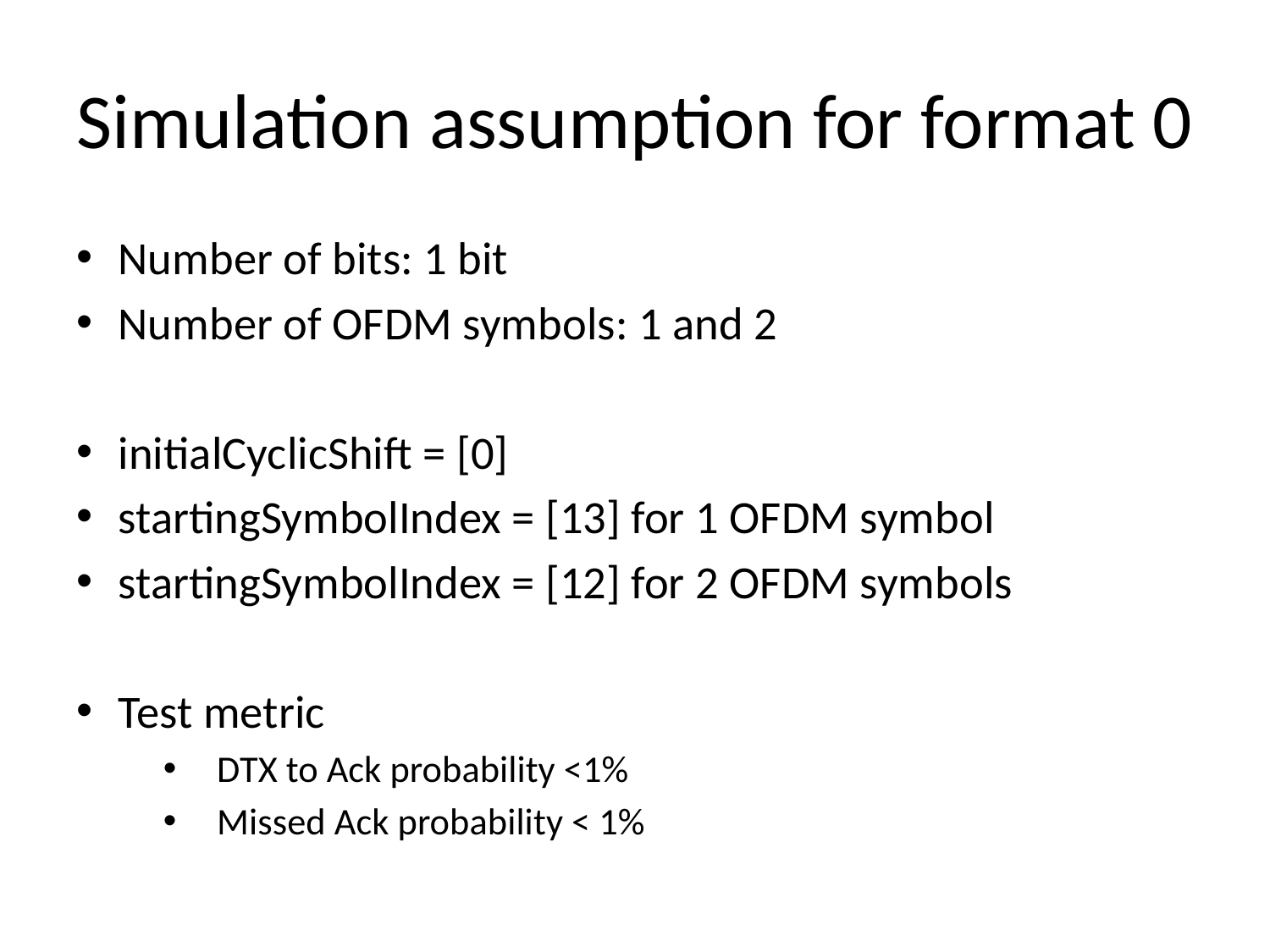

# Simulation assumption for format 0
Number of bits: 1 bit
Number of OFDM symbols: 1 and 2

initialCyclicShift = [0]
startingSymbolIndex = [13] for 1 OFDM symbol
startingSymbolIndex = [12] for 2 OFDM symbols

Test metric
DTX to Ack probability <1%
Missed Ack probability < 1%